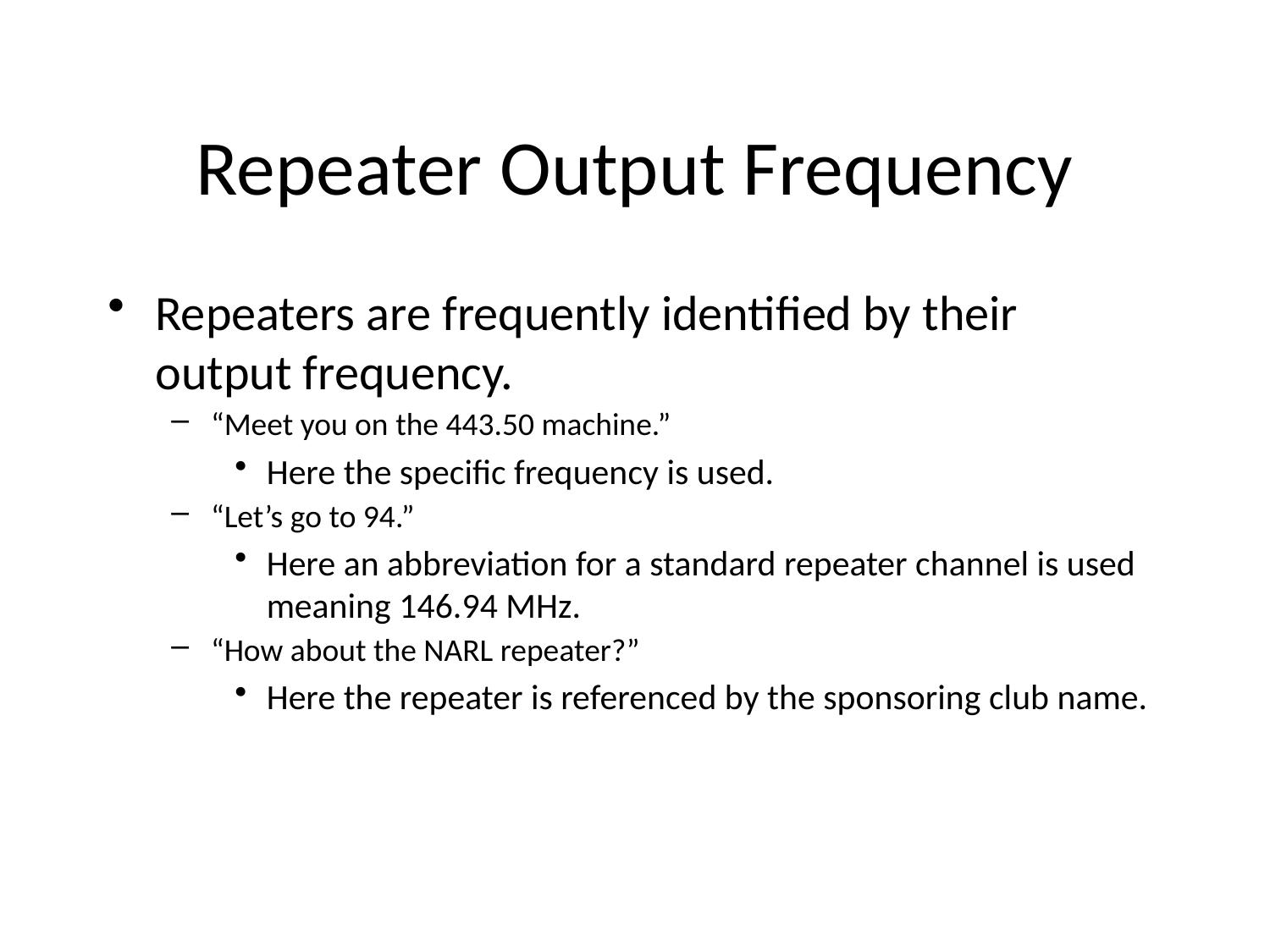

Repeater Output Frequency
Repeaters are frequently identified by their output frequency.
“Meet you on the 443.50 machine.”
Here the specific frequency is used.
“Let’s go to 94.”
Here an abbreviation for a standard repeater channel is used meaning 146.94 MHz.
“How about the NARL repeater?”
Here the repeater is referenced by the sponsoring club name.